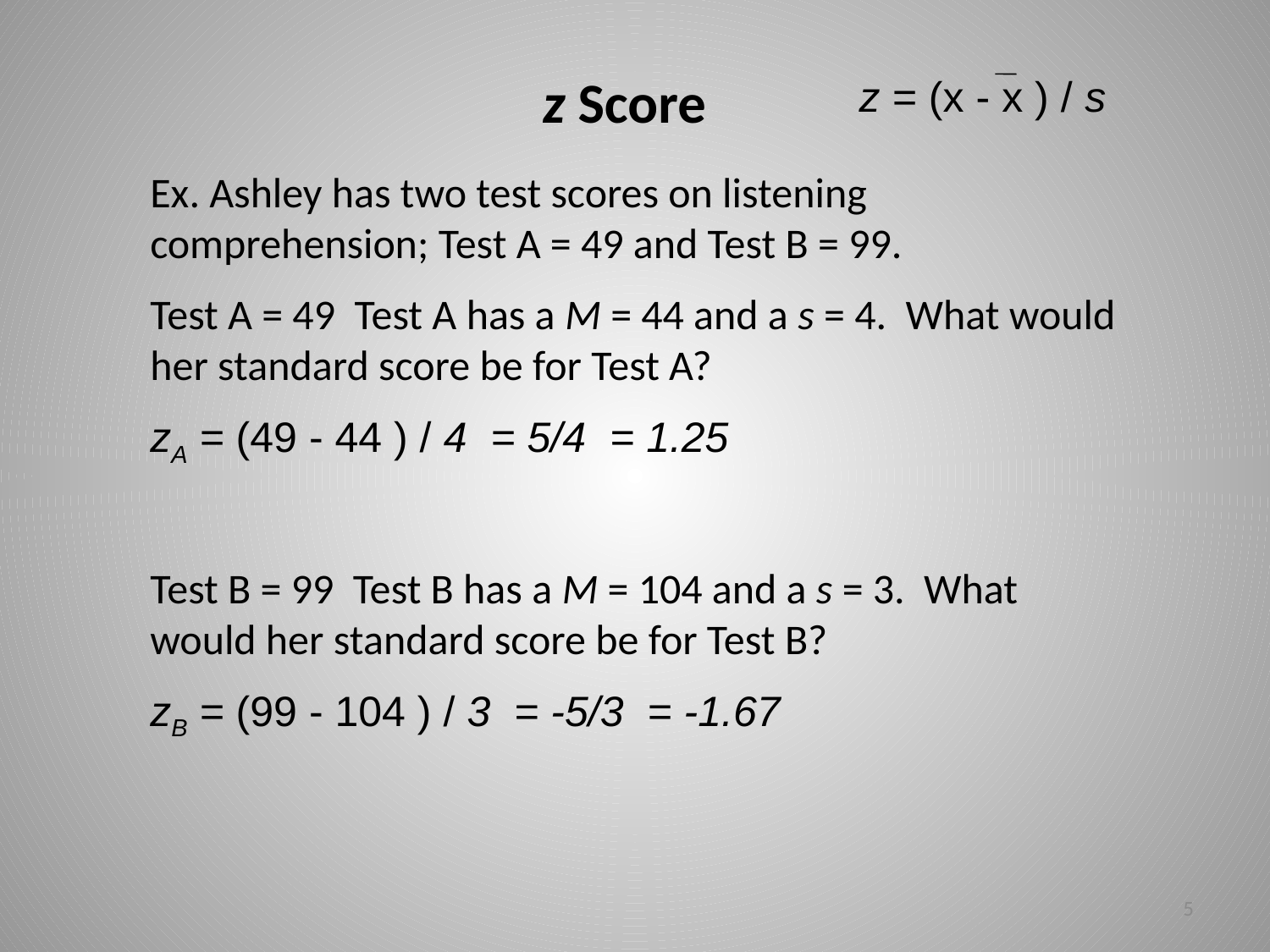

# z Score
z = (x - x ) / s

Ex. Ashley has two test scores on listening comprehension; Test A = 49 and Test B = 99.
Test A = 49  Test A has a M = 44 and a s = 4.  What would her standard score be for Test A?
zA = (49 - 44 ) / 4  = 5/4  = 1.25

Test B = 99  Test B has a M = 104 and a s = 3.  What would her standard score be for Test B?
zB = (99 - 104 ) / 3  = -5/3  = -1.67

5